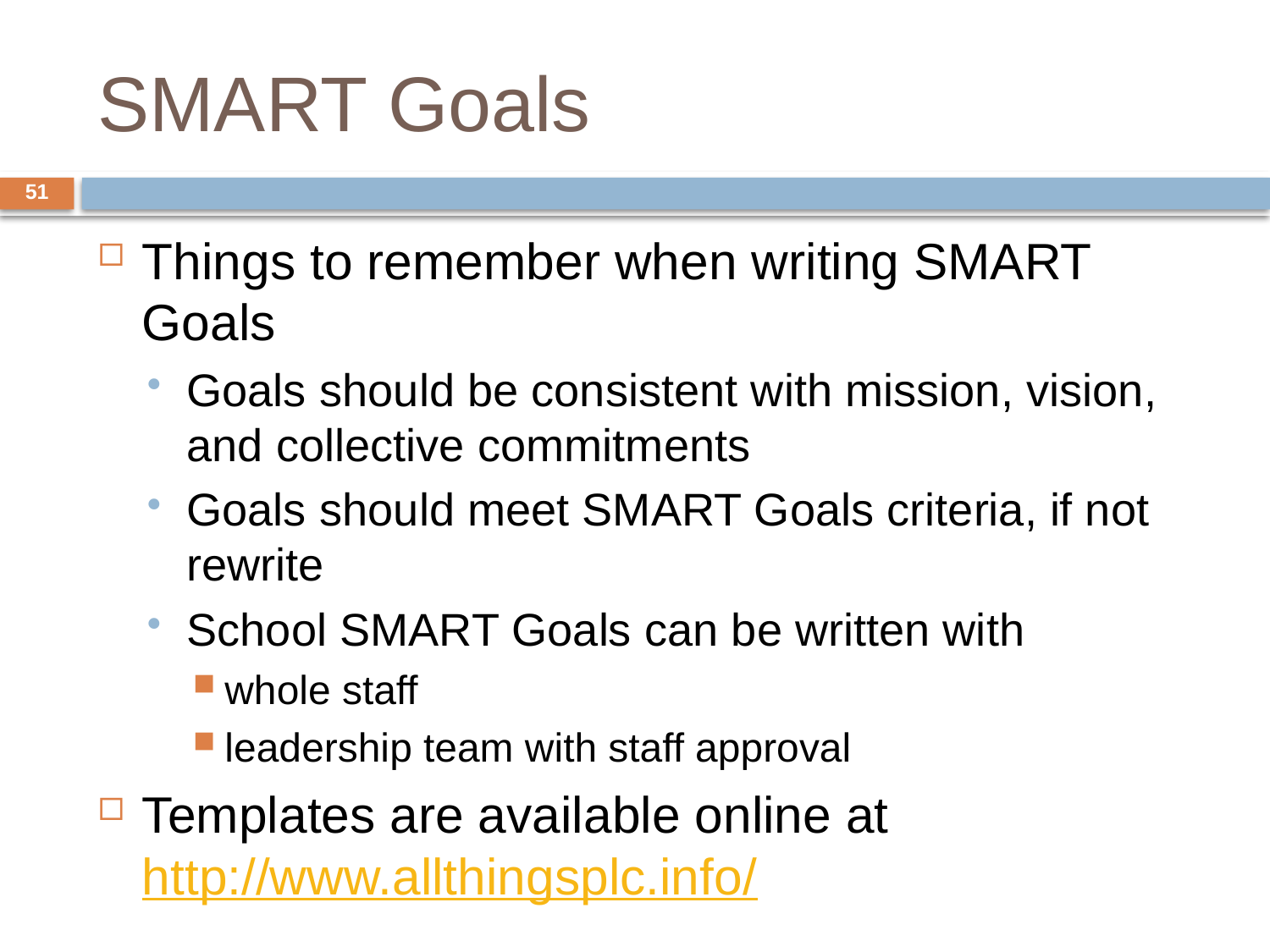

# SMART Goals
51
Things to remember when writing SMART Goals
Goals should be consistent with mission, vision, and collective commitments
Goals should meet SMART Goals criteria, if not rewrite
School SMART Goals can be written with
whole staff
leadership team with staff approval
Templates are available online at http://www.allthingsplc.info/